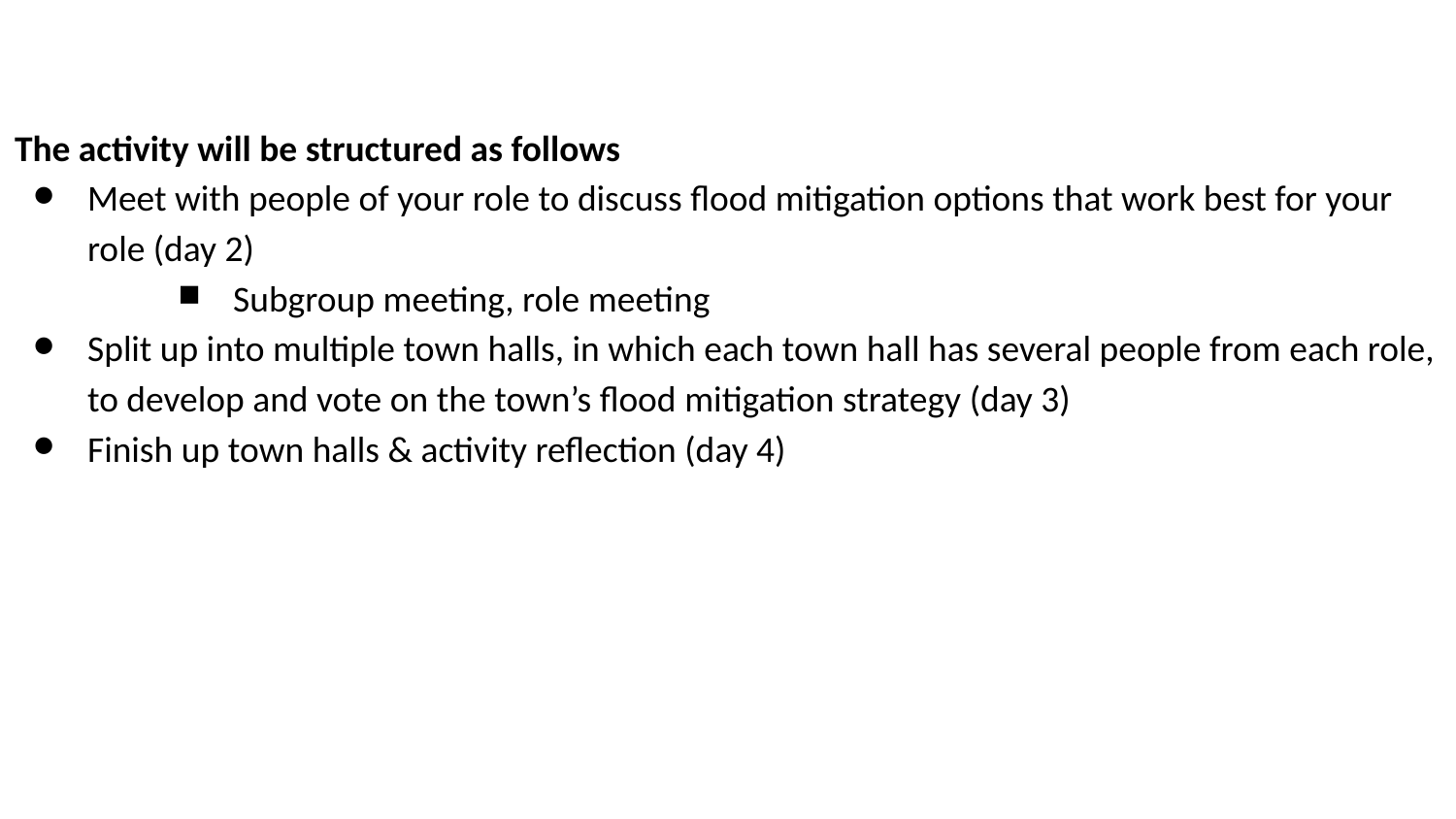

The activity will be structured as follows
Meet with people of your role to discuss flood mitigation options that work best for your role (day 2)
Subgroup meeting, role meeting
Split up into multiple town halls, in which each town hall has several people from each role, to develop and vote on the town’s flood mitigation strategy (day 3)
Finish up town halls & activity reflection (day 4)